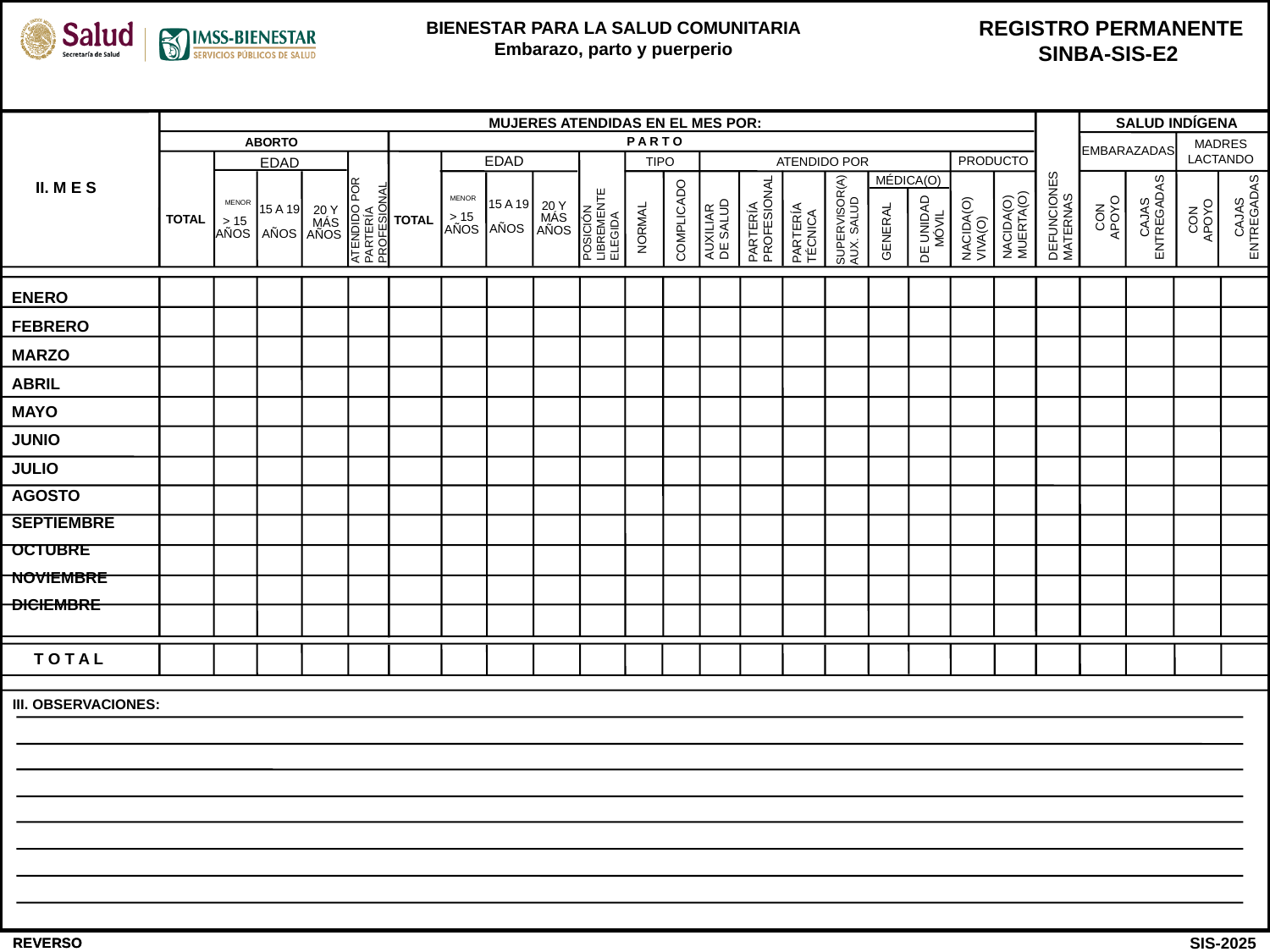

SALUD INDÍGENA
MUJERES ATENDIDAS EN EL MES POR:

P A R T O
ABORTO
MADRES LACTANDO

EMBARAZADAS
EDAD
PRODUCTO
TIPO
EDAD
ATENDIDO POR

MÉDICA(O)

II. M E S

DEFUNCIONES MATERNAS
POSICIÓN LIBREMENTE ELEGIDA
ATENDIDO POR
PARTERÍA PROFESIONAL
MENOR
> 15 AÑOS

SUPERVISOR(A)
AUX. SALUD
MENOR
> 15 AÑOS
15 A 19

AÑOS
20 Y MÁS AÑOS
CAJAS ENTREGADAS
CAJAS ENTREGADAS
CON APOYO
PARTERÍA PROFESIONAL
15 A 19

AÑOS
PARTERÍA TÉCNICA
20 Y MÁS AÑOS
CON APOYO
NACIDA(O)
MUERTA(O)
AUXILIAR
DE SALUD
NACIDA(O) VIVA(O)
TOTAL
COMPLICADO
NORMAL
DE UNIDAD
MÓVIL
TOTAL
GENERAL

ENERO
FEBRERO
MARZO
ABRIL
MAYO
JUNIO
JULIO
AGOSTO
SEPTIEMBRE
OCTUBRE
NOVIEMBRE
DICIEMBRE

T O T A L

III. OBSERVACIONES:

REVERSO
REVERSO